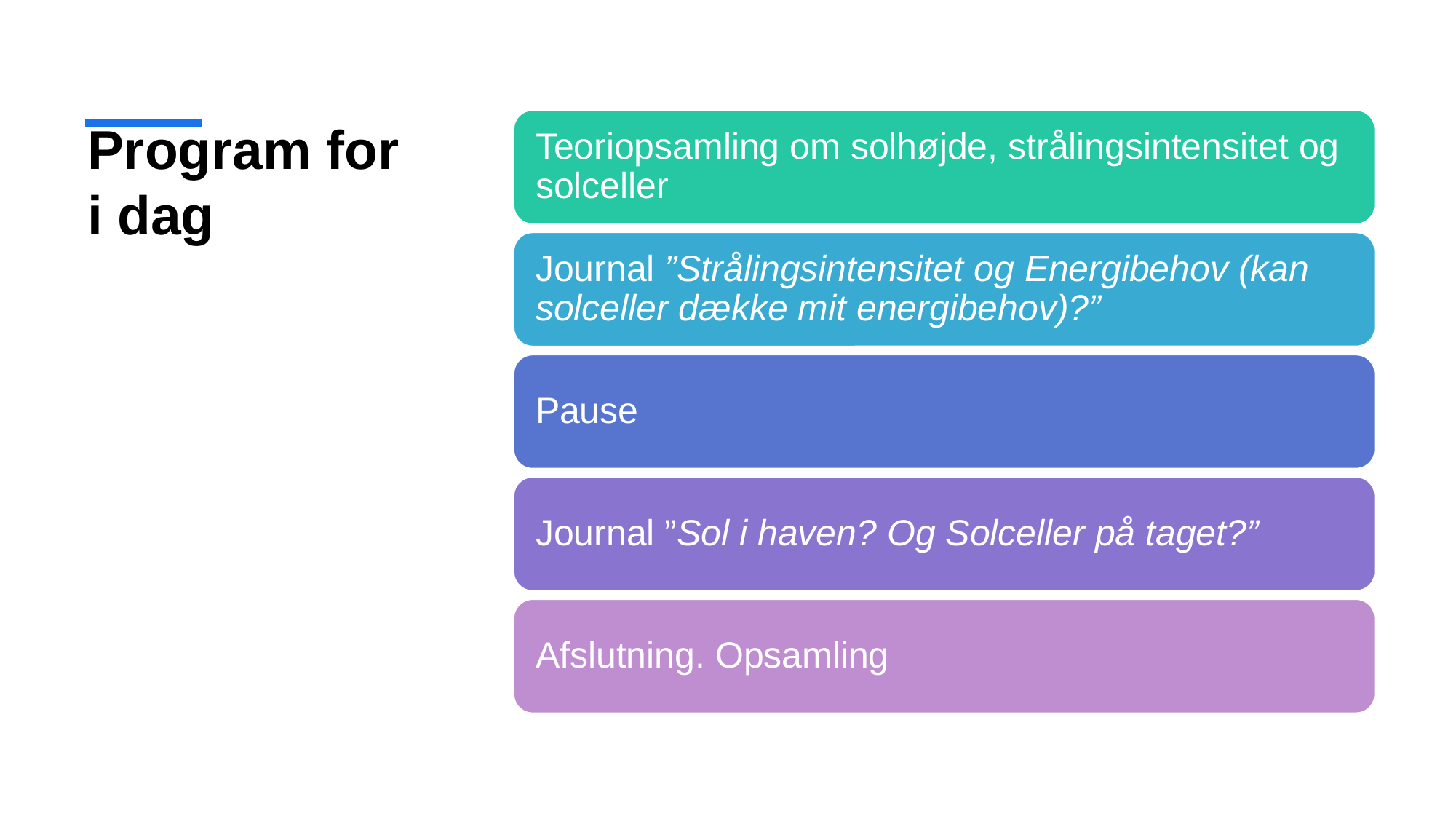

Teoriopsamling om solhøjde, strålingsintensitet og solceller
Journal ”Strålingsintensitet og Energibehov (kan solceller dække mit energibehov)?”
Pause
Journal ”Sol i haven? Og Solceller på taget?”
Afslutning. Opsamling
# Program for i dag